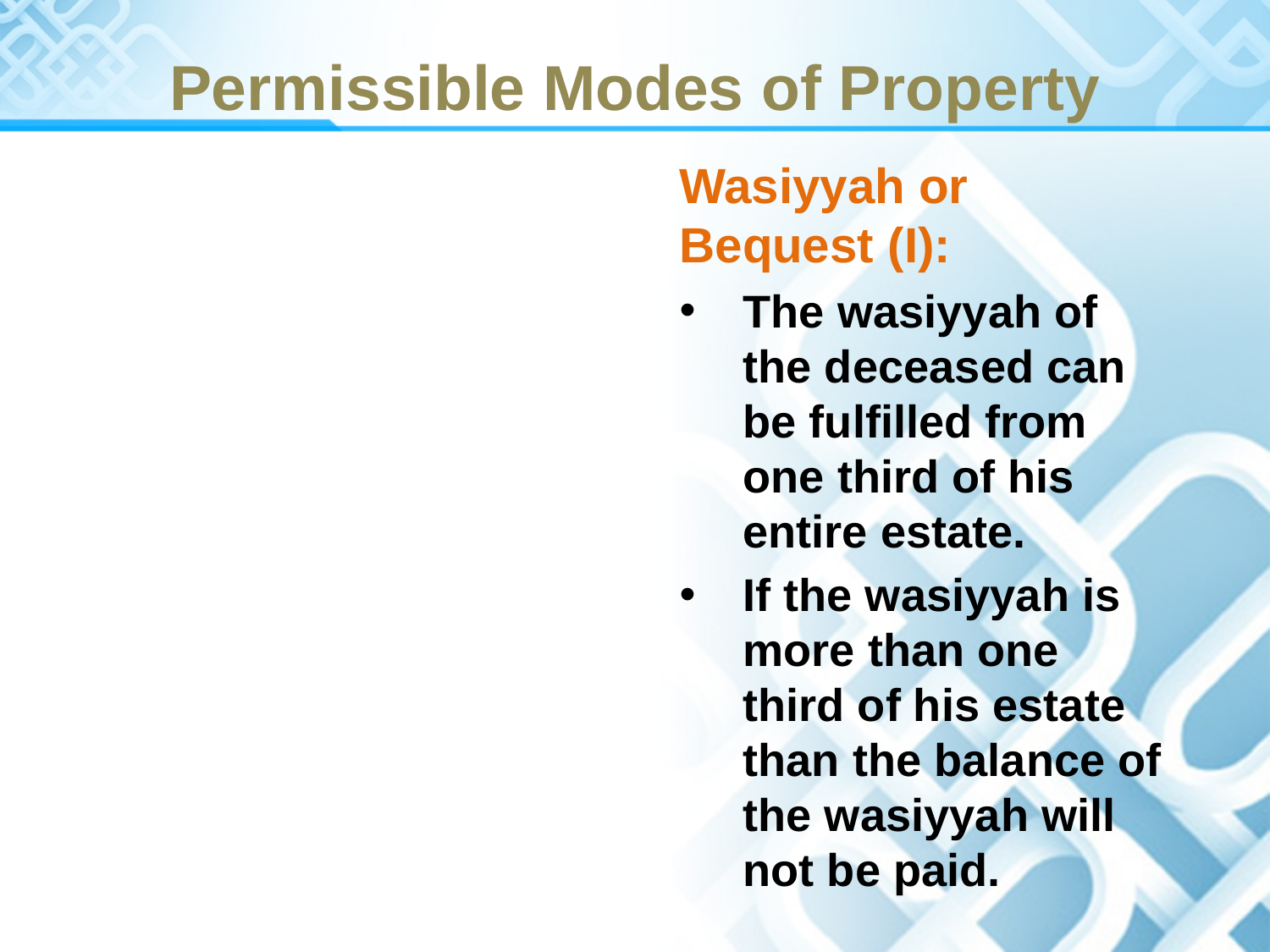

Permissible Modes of Property
Wasiyyah or Bequest (I):
The wasiyyah of the deceased can be fulfilled from one third of his entire estate.
If the wasiyyah is more than one third of his estate than the balance of the wasiyyah will not be paid.